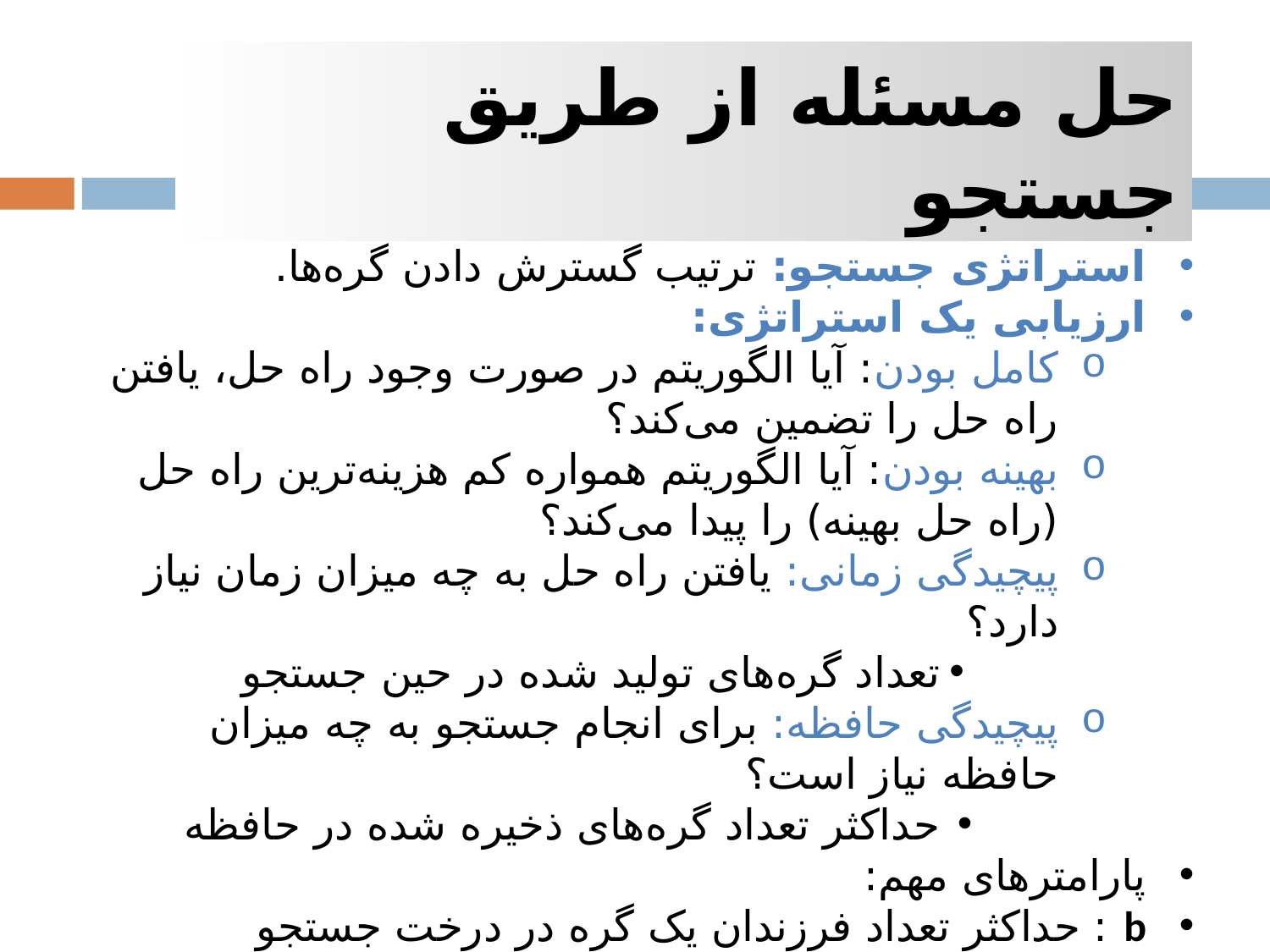

حل مسئله از طريق جستجو
استراتژی جستجو: ترتيب گسترش دادن گره‌ها.
ارزيابی يک استراتژی:
کامل بودن: آيا الگوريتم در صورت وجود راه حل، يافتن راه حل را تضمين می‌کند؟
بهينه بودن: آيا الگوريتم همواره کم هزينه‌ترين راه حل (راه حل بهينه) را پيدا می‌کند؟
پيچيدگی زمانی: يافتن راه حل به چه ميزان زمان نياز دارد؟
تعداد گره‌های توليد شده در حین جستجو
پيچيدگی حافظه: برای انجام جستجو به چه ميزان حافظه نياز است؟
حداکثر تعداد گره‌های ذخيره شده در حافظه
پارامترهای مهم:
b : حداکثر تعداد فرزندان يک گره در درخت جستجو
d : عمق کم عمقترين گره هدف در درخت جستجو
m : ارتفاع درخت جستجو